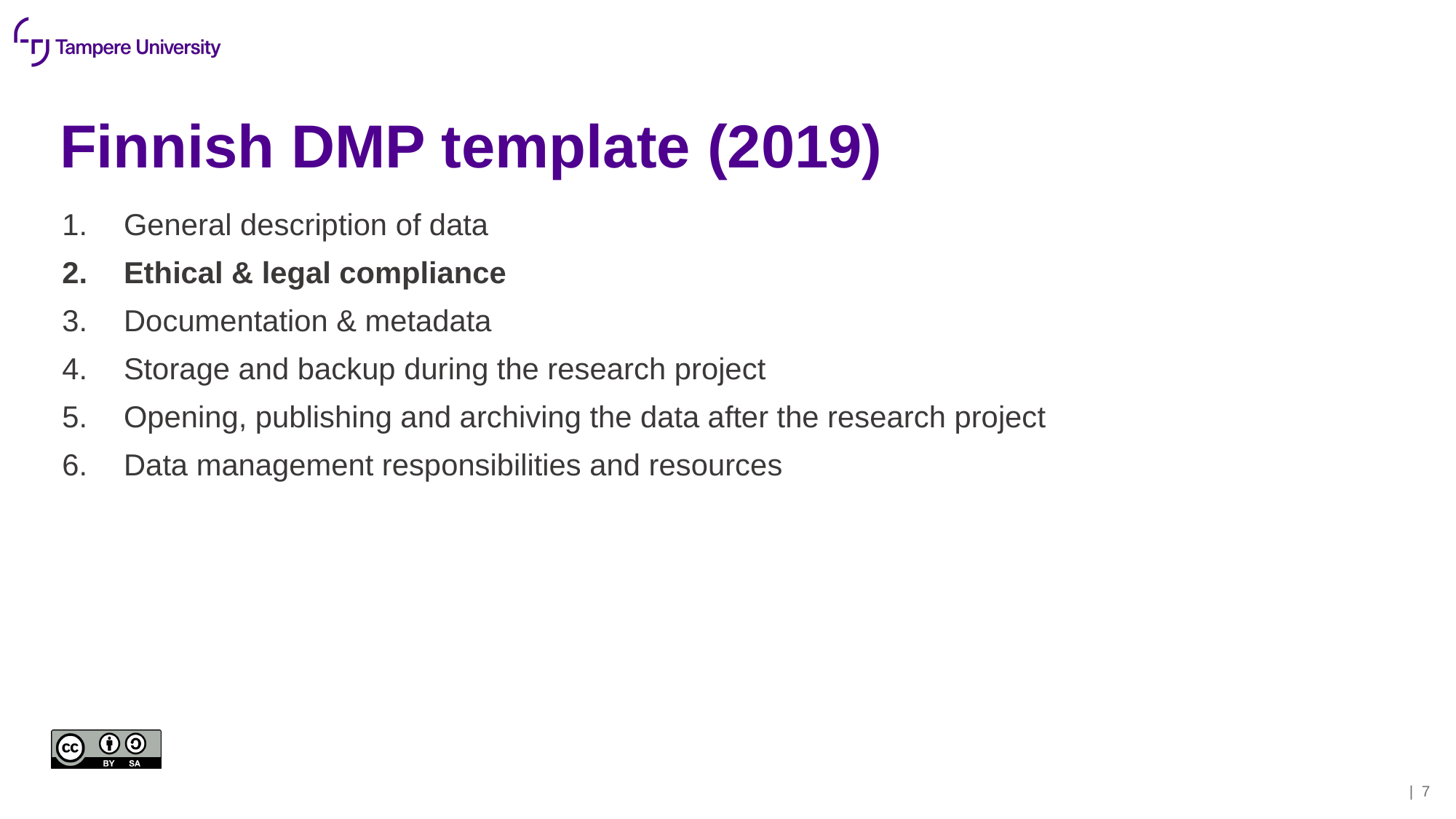

# Finnish DMP template (2019)
General description of data
Ethical & legal compliance
Documentation & metadata
Storage and backup during the research project
Opening, publishing and archiving the data after the research project
Data management responsibilities and resources

|  7